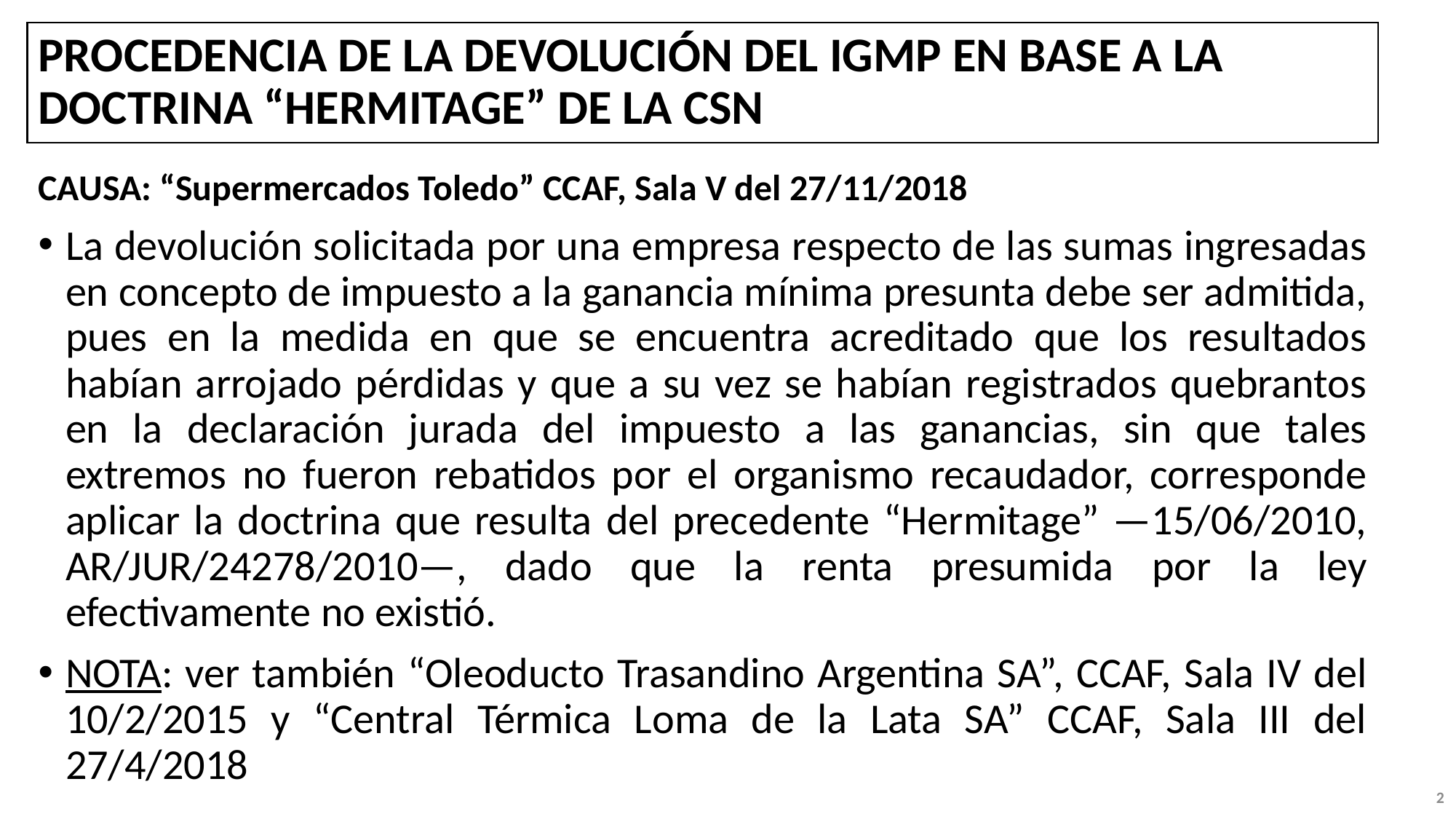

# PROCEDENCIA DE LA DEVOLUCIÓN DEL IGMP EN BASE A LA DOCTRINA “HERMITAGE” DE LA CSN
CAUSA: “Supermercados Toledo” CCAF, Sala V del 27/11/2018
La devolución solicitada por una empresa respecto de las sumas ingresadas en concepto de impuesto a la ganancia mínima presunta debe ser admitida, pues en la medida en que se encuentra acreditado que los resultados habían arrojado pérdidas y que a su vez se habían registrados quebrantos en la declaración jurada del impuesto a las ganancias, sin que tales extremos no fueron rebatidos por el organismo recaudador, corresponde aplicar la doctrina que resulta del precedente “Hermitage” —15/06/2010, AR/JUR/24278/2010—, dado que la renta presumida por la ley efectivamente no existió.
NOTA: ver también “Oleoducto Trasandino Argentina SA”, CCAF, Sala IV del 10/2/2015 y “Central Térmica Loma de la Lata SA” CCAF, Sala III del 27/4/2018
2